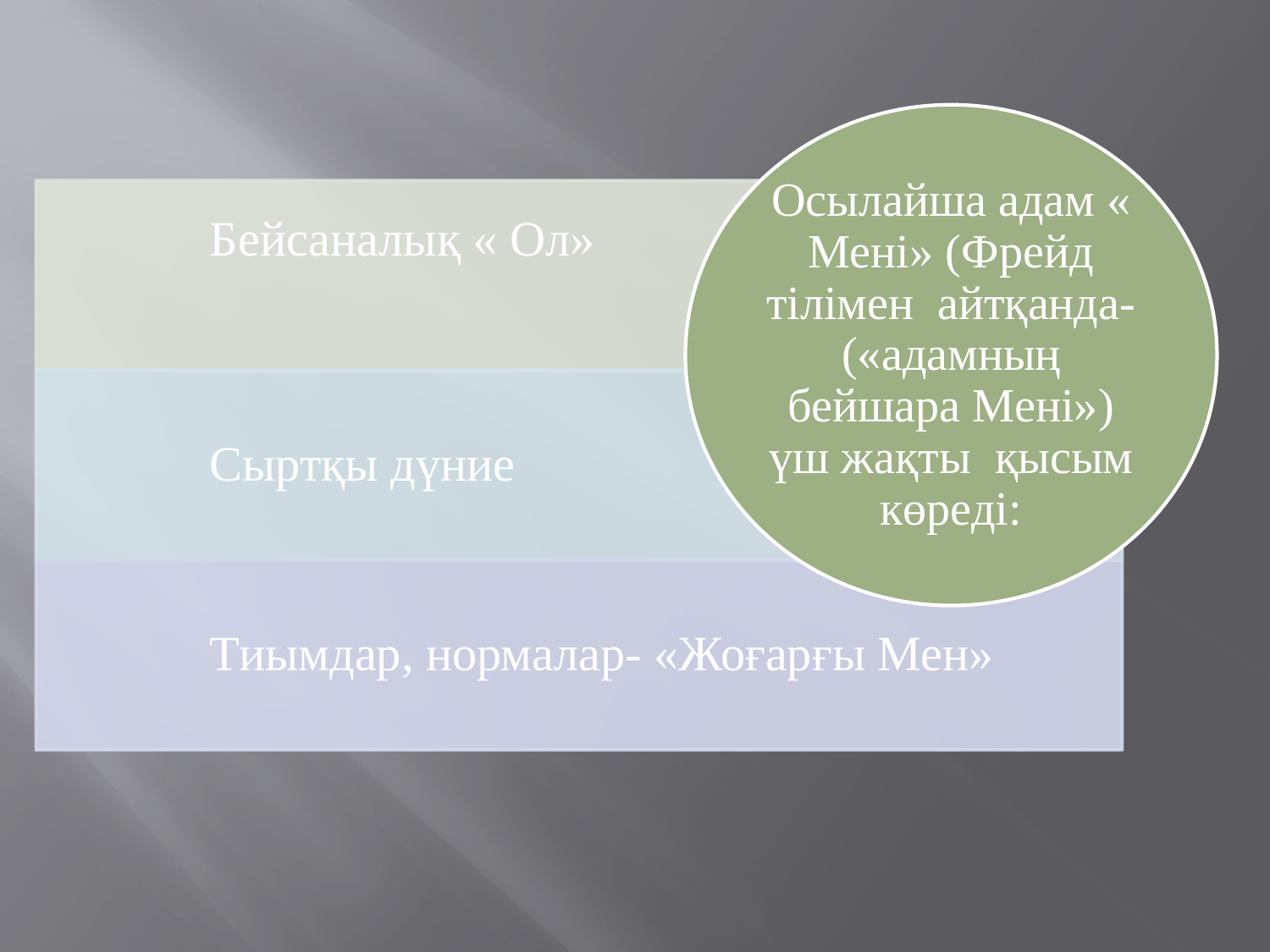

Бейсаналық « Ол»

Сыртқы дүние
Тиымдар, нормалар- «Жоғарғы Мен»
Осылайша адам « Мені» (Фрейд тілімен  айтқанда-(«адамның бейшара Мені») үш жақты  қысым көреді: